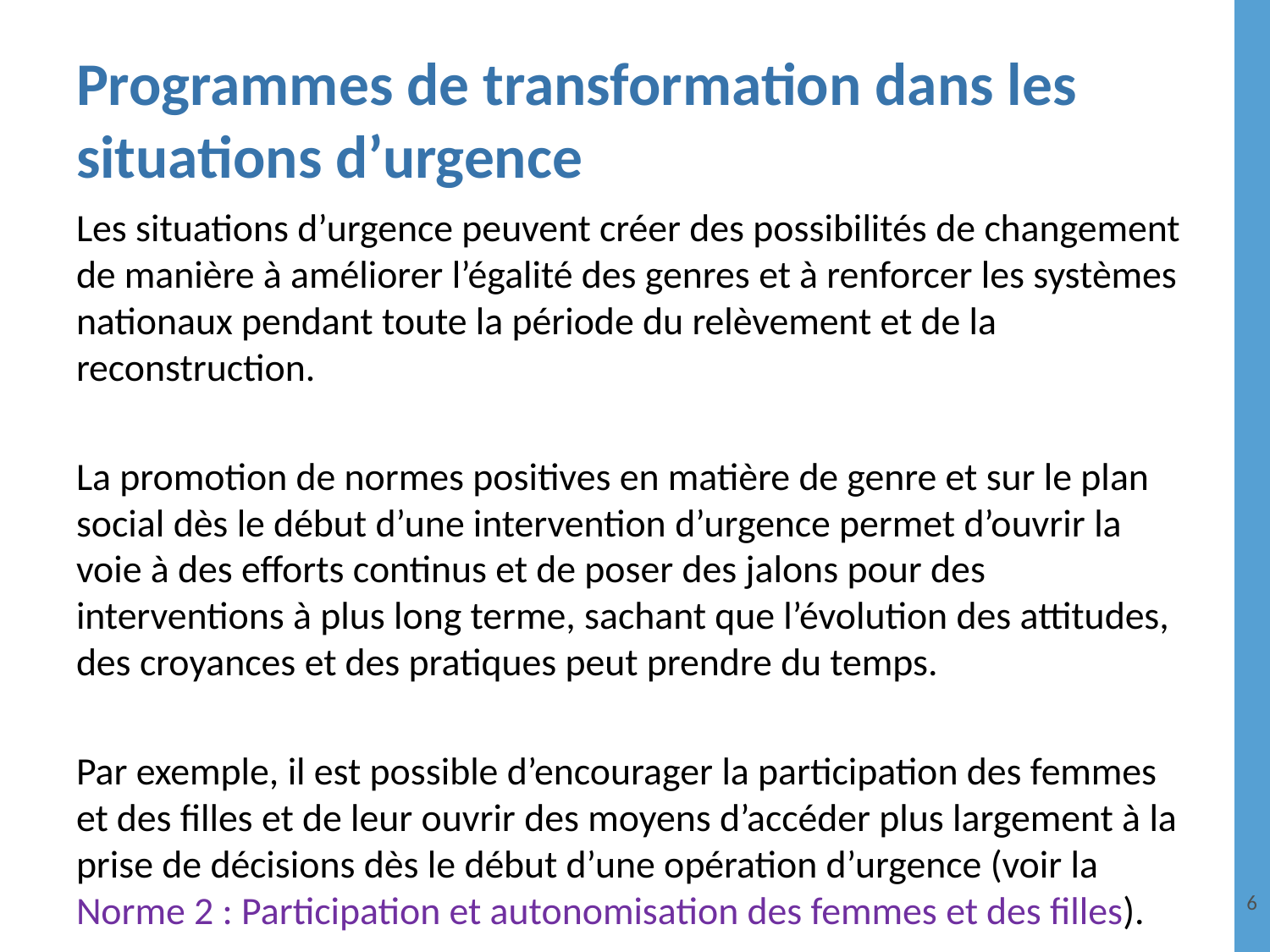

# Programmes de transformation dans les situations d’urgence
Les situations d’urgence peuvent créer des possibilités de changement de manière à améliorer l’égalité des genres et à renforcer les systèmes nationaux pendant toute la période du relèvement et de la reconstruction.

La promotion de normes positives en matière de genre et sur le plan social dès le début d’une intervention d’urgence permet d’ouvrir la voie à des efforts continus et de poser des jalons pour des interventions à plus long terme, sachant que l’évolution des attitudes, des croyances et des pratiques peut prendre du temps.

Par exemple, il est possible d’encourager la participation des femmes et des filles et de leur ouvrir des moyens d’accéder plus largement à la prise de décisions dès le début d’une opération d’urgence (voir la Norme 2 : Participation et autonomisation des femmes et des filles).
6